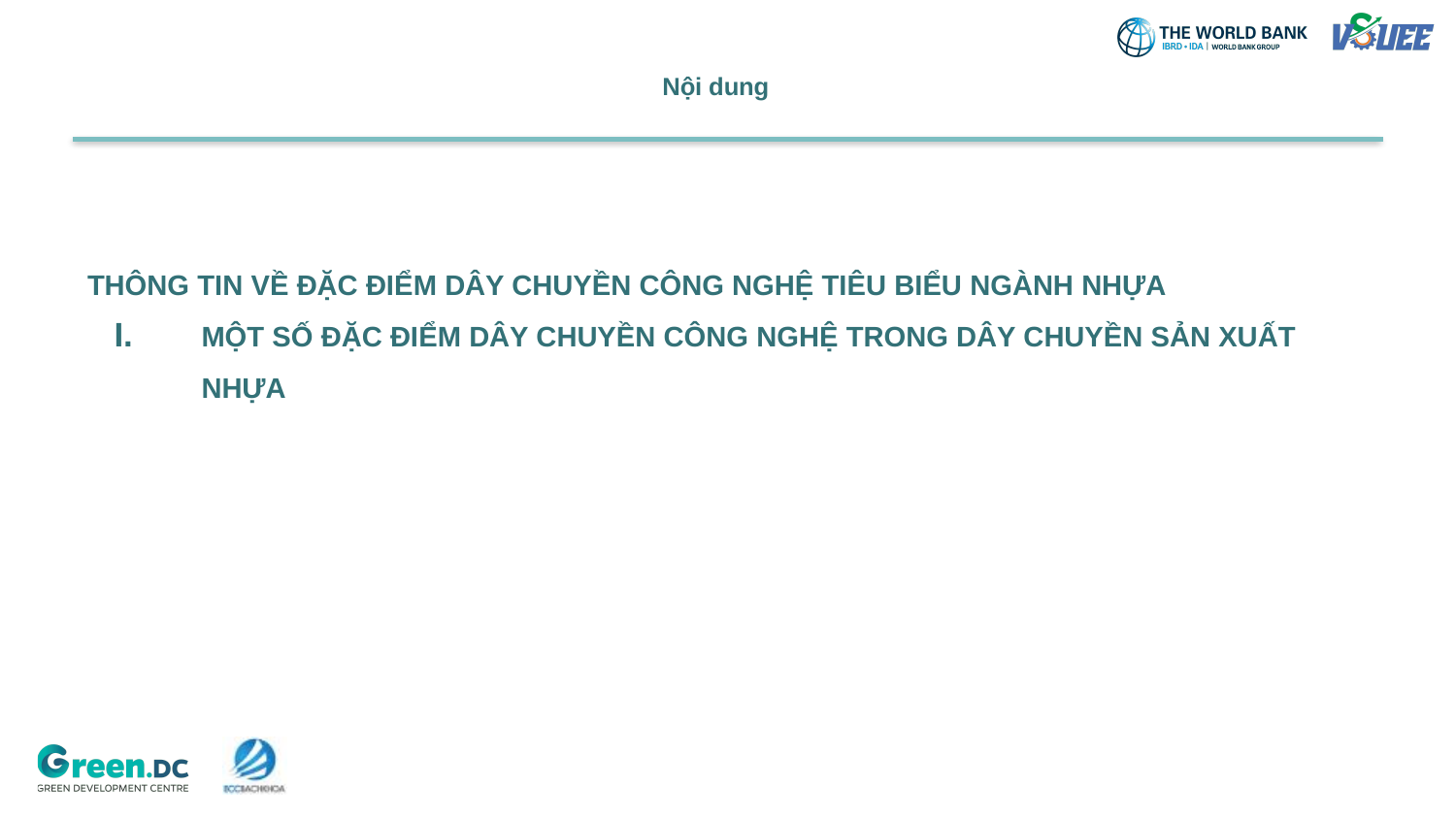

# Nội dung
THÔNG TIN VỀ ĐẶC ĐIỂM DÂY CHUYỀN CÔNG NGHỆ TIÊU BIỂU NGÀNH NHỰA
MỘT SỐ ĐẶC ĐIỂM DÂY CHUYỀN CÔNG NGHỆ TRONG DÂY CHUYỀN SẢN XUẤT NHỰA